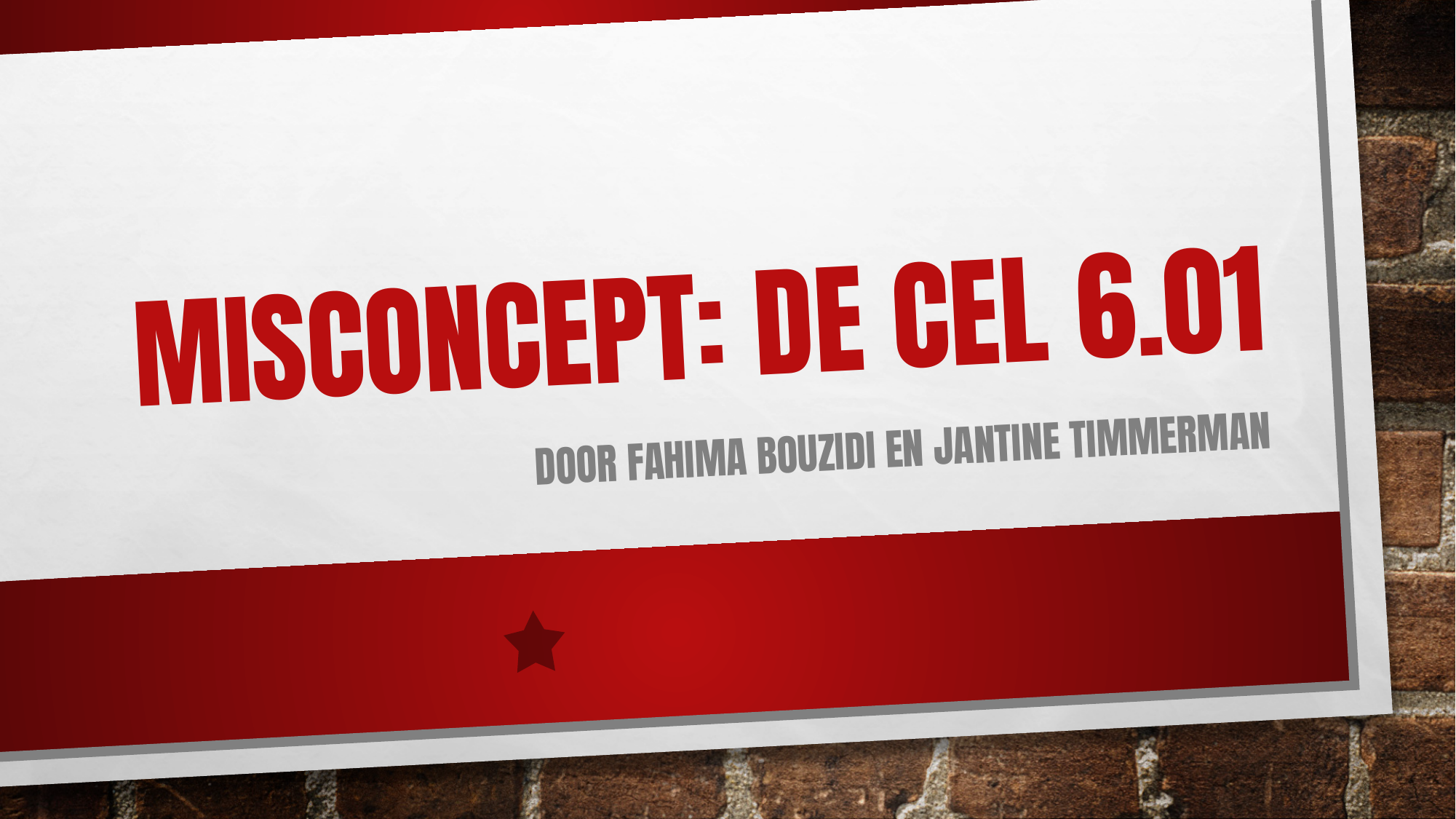

# Misconcept: De cel 6.01
Door Fahima Bouzidi en jantine Timmerman